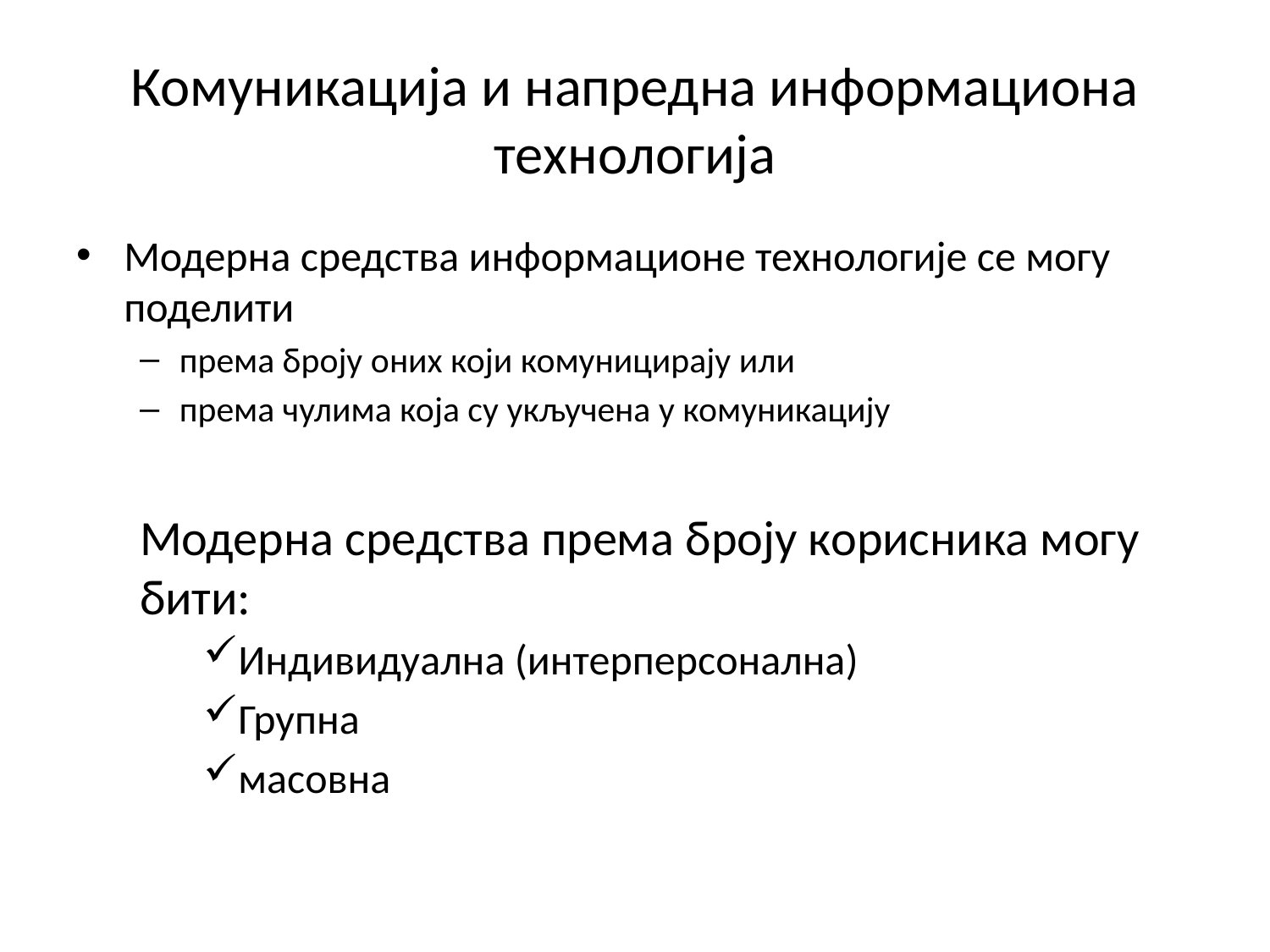

# Комуникација и напредна информациона технологија
Модерна средства информационе технологије се могу поделити
према броју оних који комуницирају или
према чулима која су укључена у комуникацију

Модерна средства према броју корисника могу бити:
Индивидуална (интерперсонална)
Групна
масовна